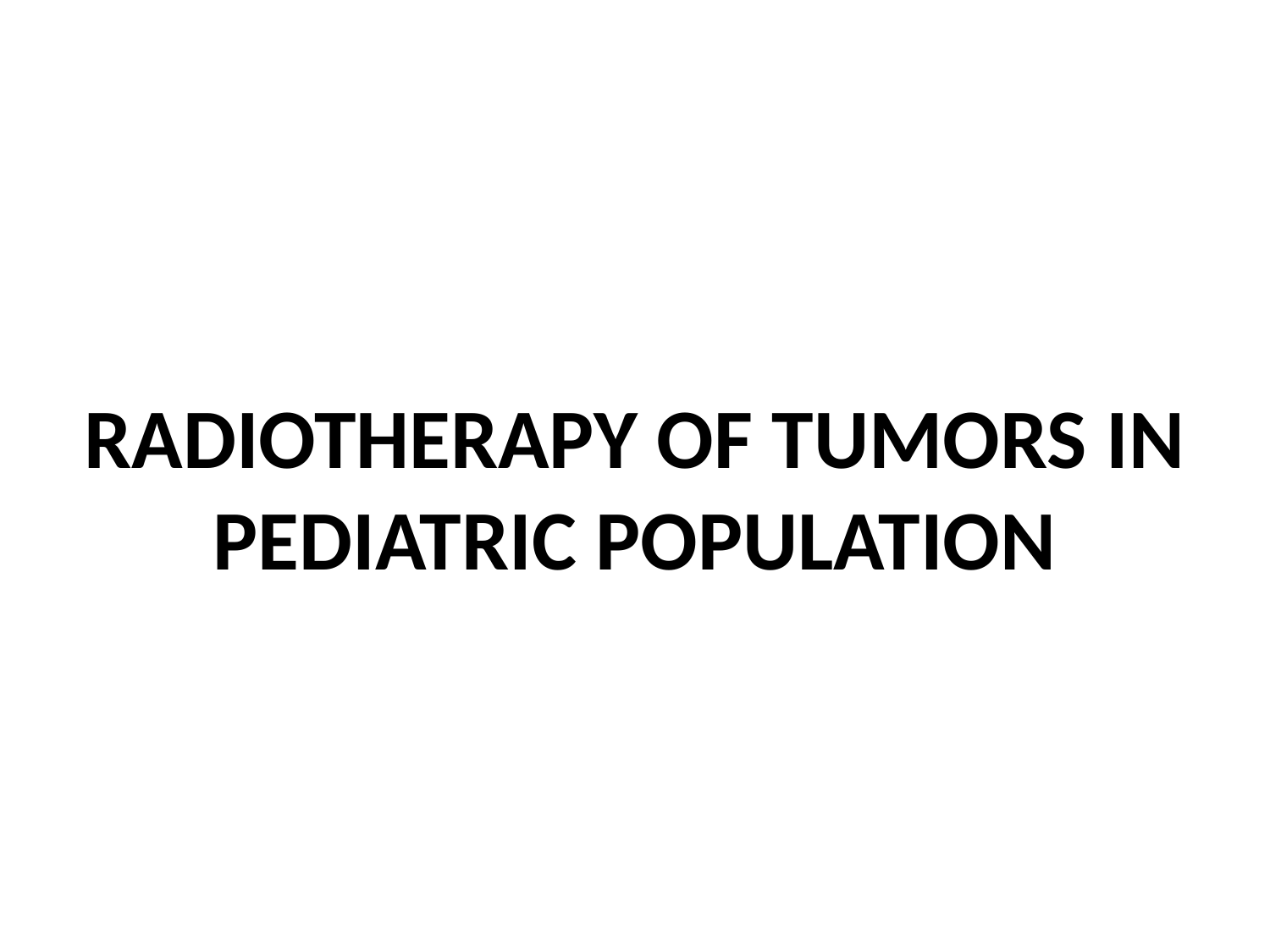

#

RADIOTHERAPY OF TUMORS IN PEDIATRIC POPULATION